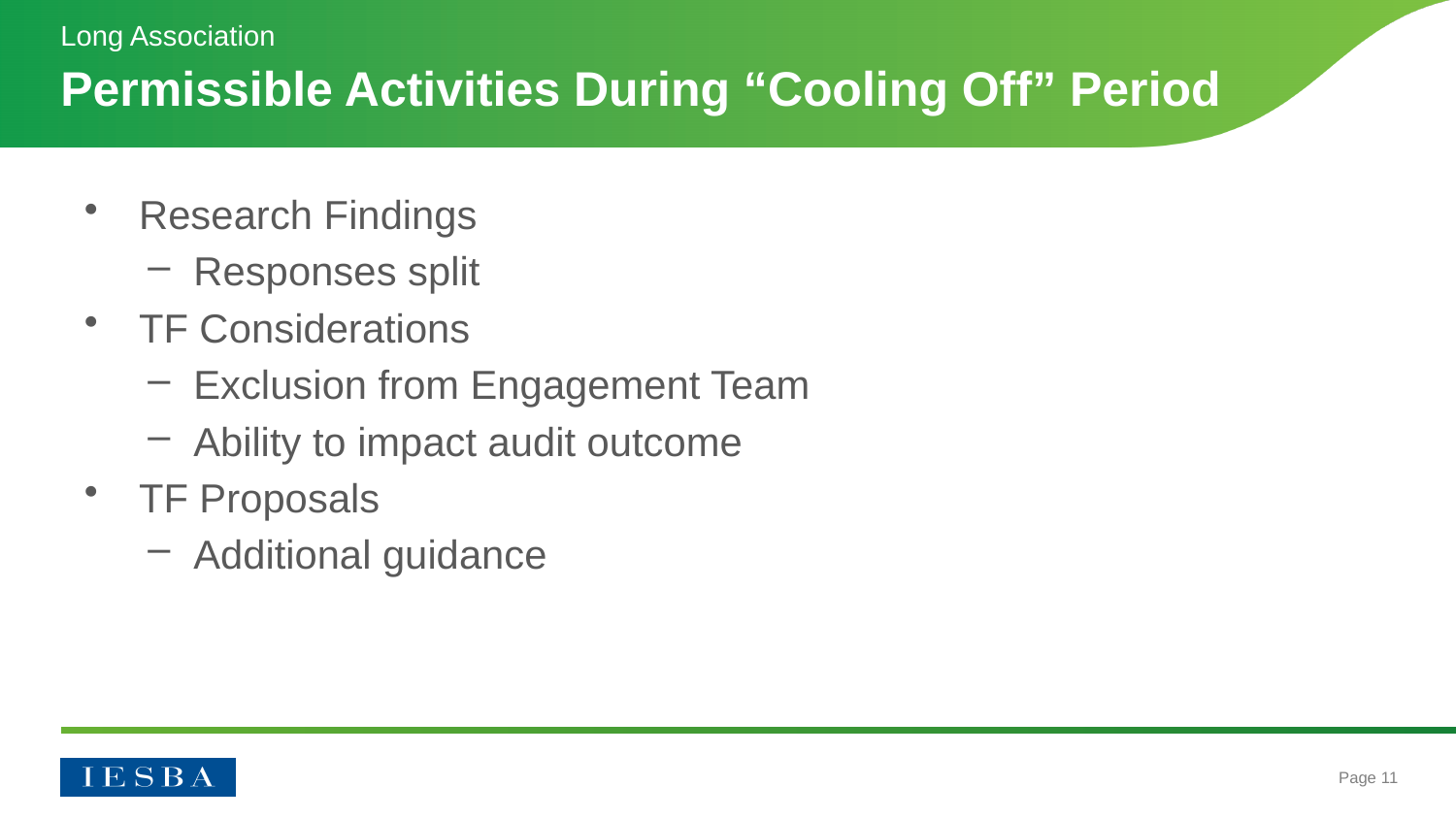

Long Association
# Permissible Activities During “Cooling Off” Period
Research Findings
Responses split
TF Considerations
Exclusion from Engagement Team
Ability to impact audit outcome
TF Proposals
Additional guidance